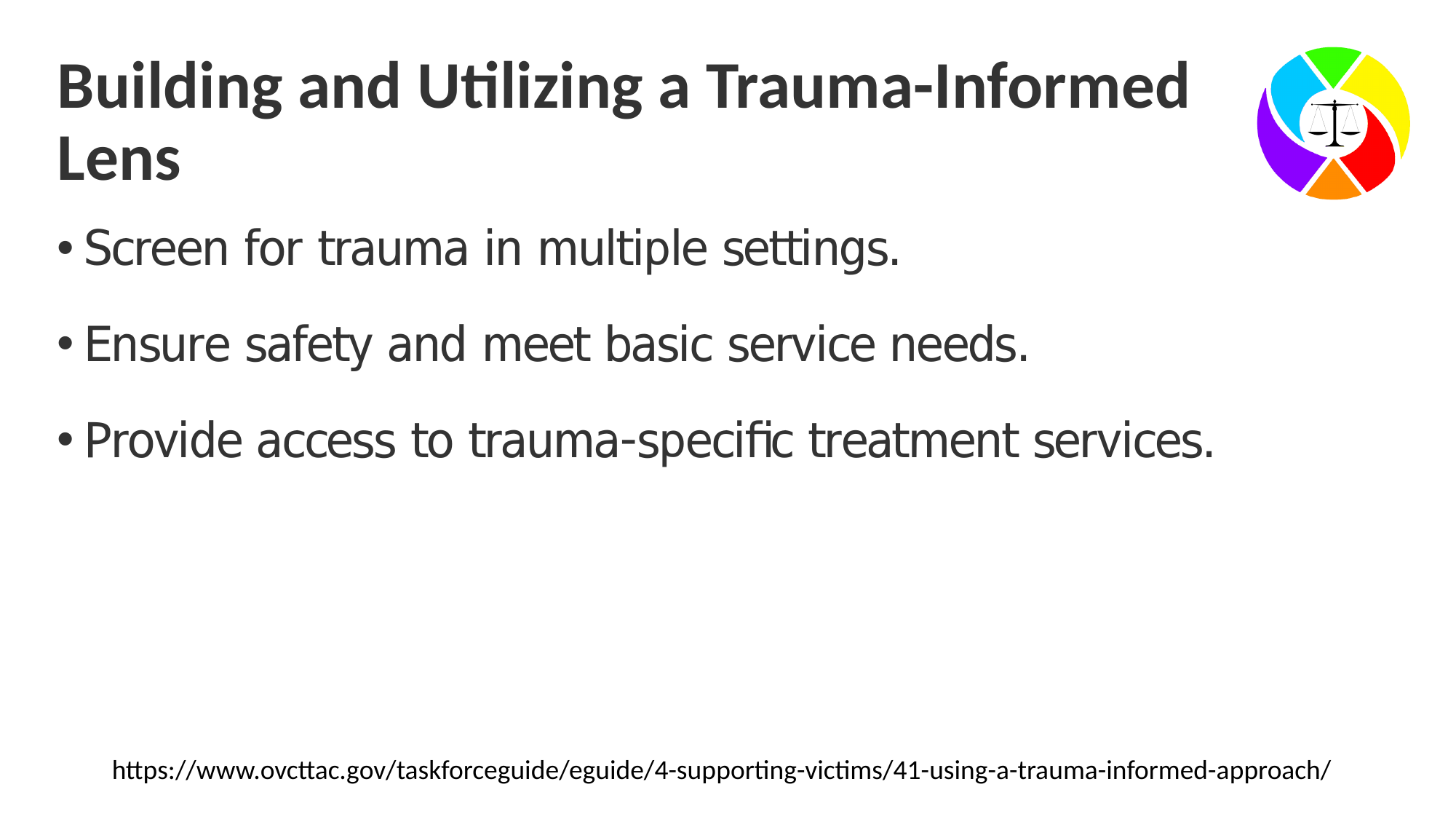

# Building and Utilizing a Trauma-Informed Lens
Screen for trauma in multiple settings.

Ensure safety and meet basic service needs.

Provide access to trauma-specific treatment services.

https://www.ovcttac.gov/taskforceguide/eguide/4-supporting-victims/41-using-a-trauma-informed-approach/